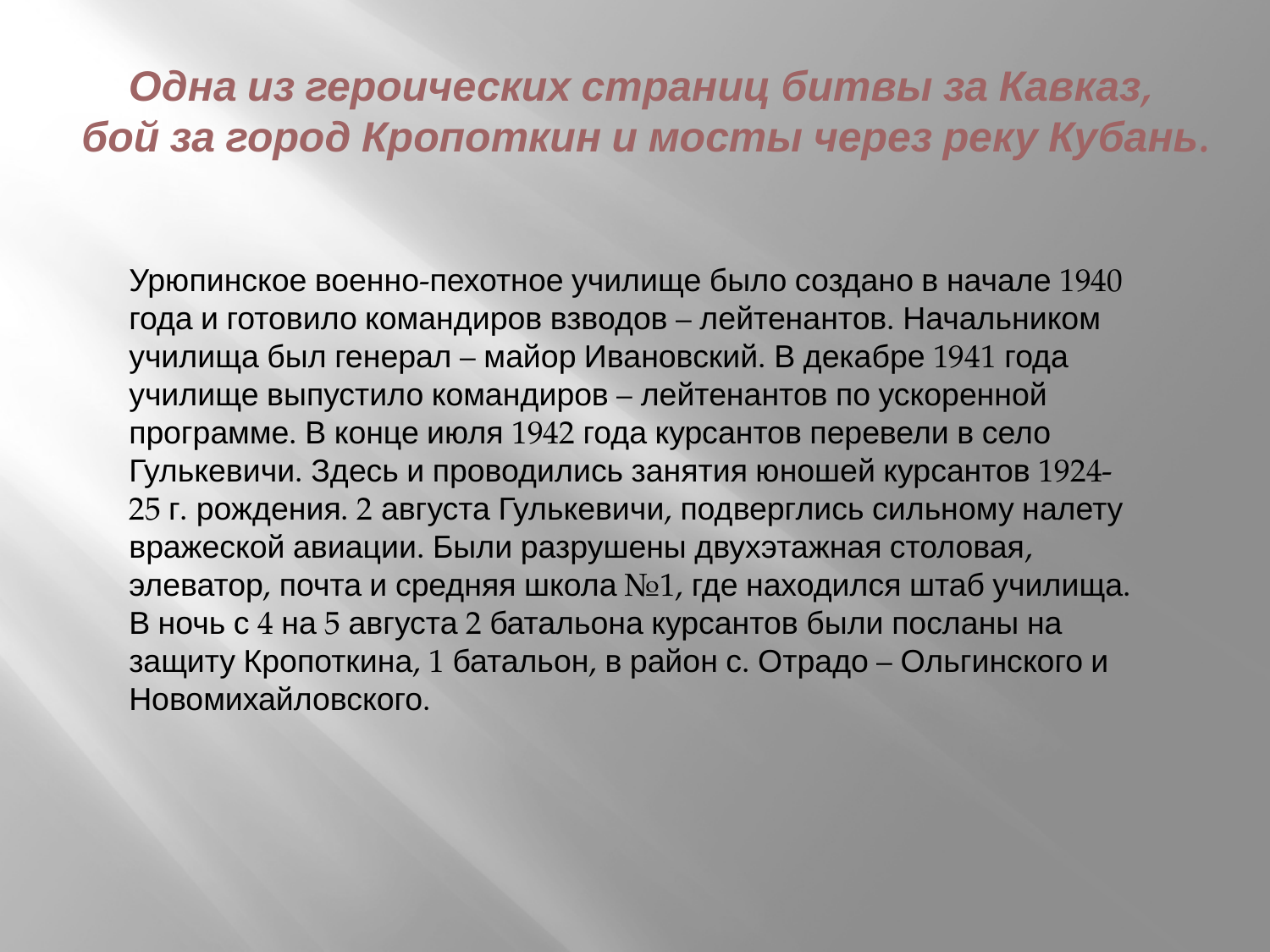

Одна из героических страниц битвы за Кавказ,
бой за город Кропоткин и мосты через реку Кубань.
Урюпинское военно-пехотное училище было создано в начале 1940 года и готовило командиров взводов – лейтенантов. Начальником училища был генерал – майор Ивановский. В декабре 1941 года училище выпустило командиров – лейтенантов по ускоренной программе. В конце июля 1942 года курсантов перевели в село Гулькевичи. Здесь и проводились занятия юношей курсантов 1924-25 г. рождения. 2 августа Гулькевичи, подверглись сильному налету вражеской авиации. Были разрушены двухэтажная столовая, элеватор, почта и средняя школа №1, где находился штаб училища. В ночь с 4 на 5 августа 2 батальона курсантов были посланы на защиту Кропоткина, 1 батальон, в район с. Отрадо – Ольгинского и Новомихайловского.